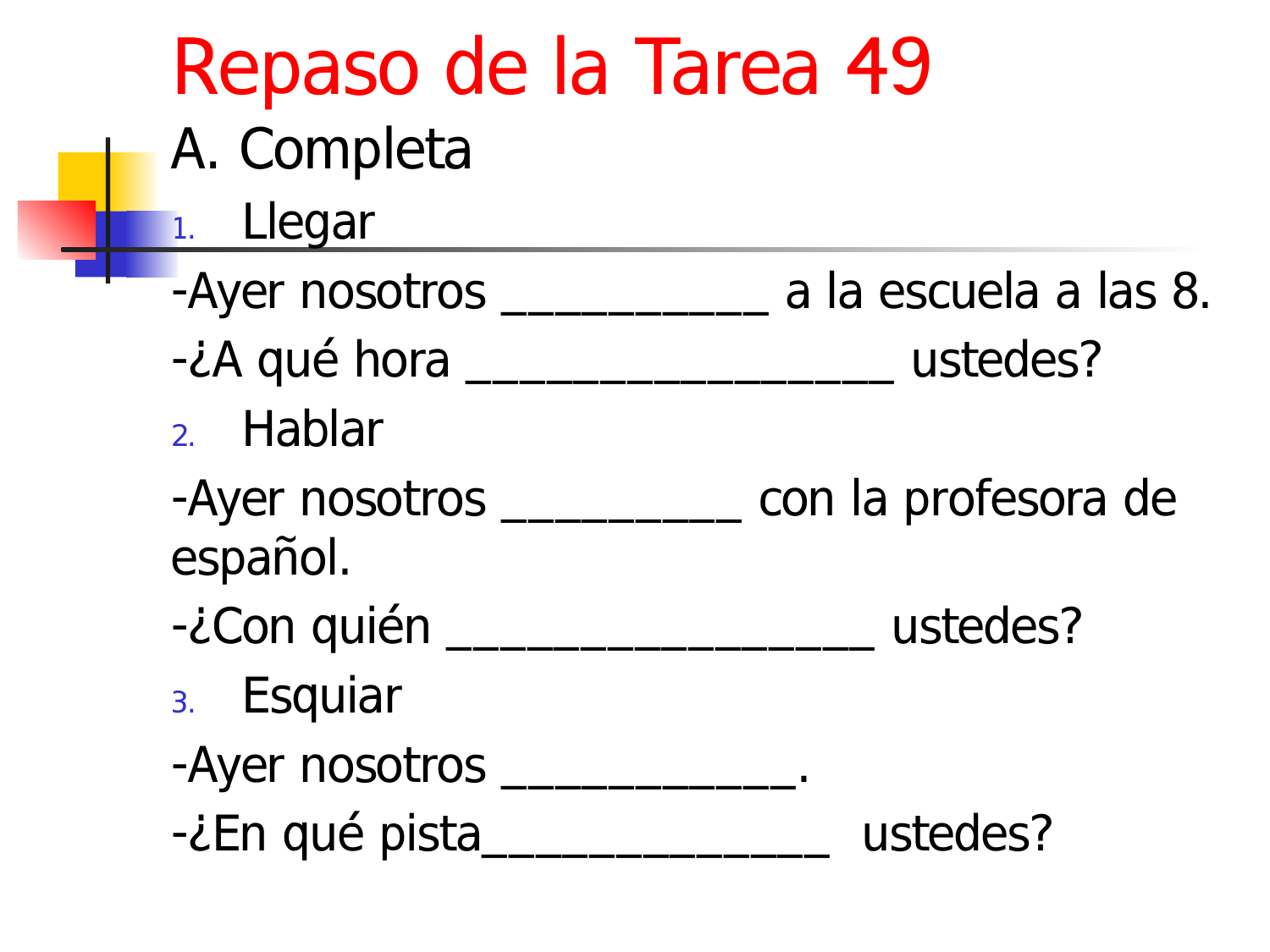

# Repaso de la Tarea 49
A. Completa
Llegar
-Ayer nosotros __________ a la escuela a las 8.
-¿A qué hora ________________ ustedes?
Hablar
-Ayer nosotros _________ con la profesora de español.
-¿Con quién ________________ ustedes?
Esquiar
-Ayer nosotros ___________.
-¿En qué pista_____________  ustedes?